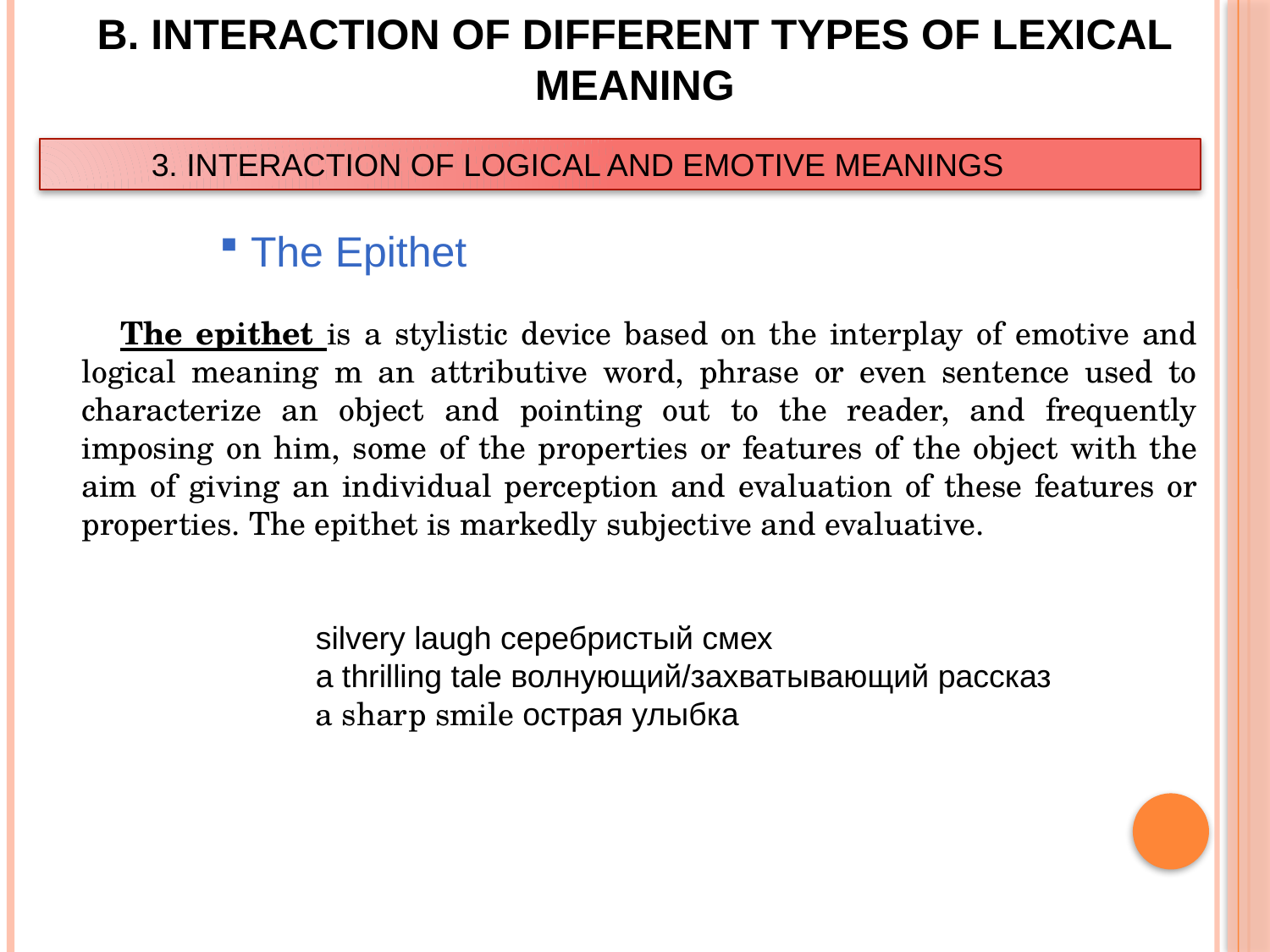

B. INTERACTION OF DIFFERENT TYPES OF LEXICAL MEANING
3. INTERACTION OF LOGICAL AND EMOTIVE MEANINGS
 The Epithet

The epithet is a stylistic device based on the interplay of emotive and logical meaning m an attributive word, phrase or even sentence used to characterize an object and pointing out to the reader, and frequently imposing on him, some of the properties or features of the object with the aim of giving an individual perception and evaluation of these features or properties. The epithet is markedly subjective and evaluative.

 silvery laugh серебристый смех
 a thrilling tale волнующий/захватывающий рассказ
 a sharp smile острая улыбка